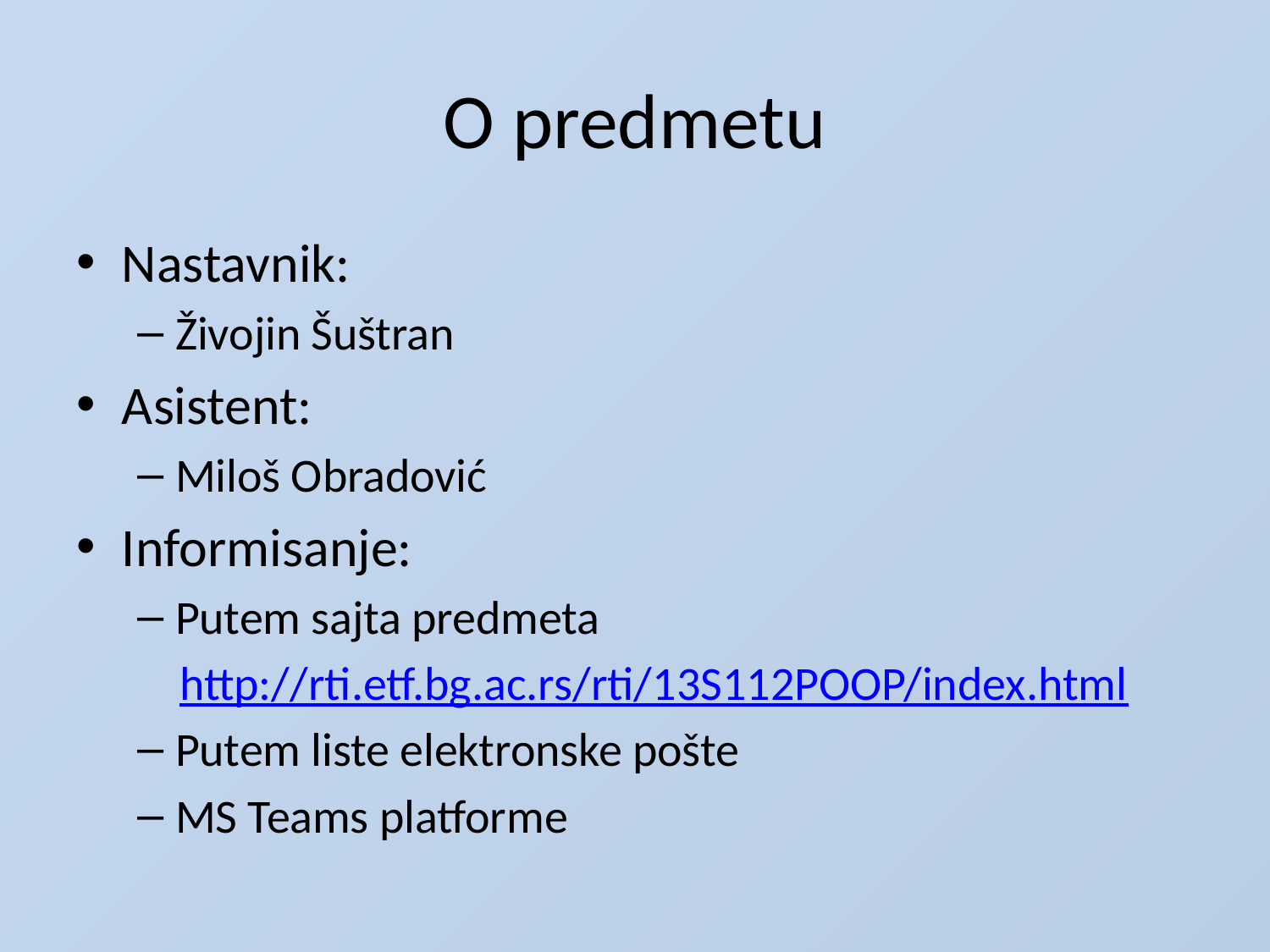

# O predmetu
Nastavnik:
Živojin Šuštran
Asistent:
Miloš Obradović
Informisanje:
Putem sajta predmeta
    http://rti.etf.bg.ac.rs/rti/13S112POOP/index.html
Putem liste elektronske pošte
MS Teams platforme